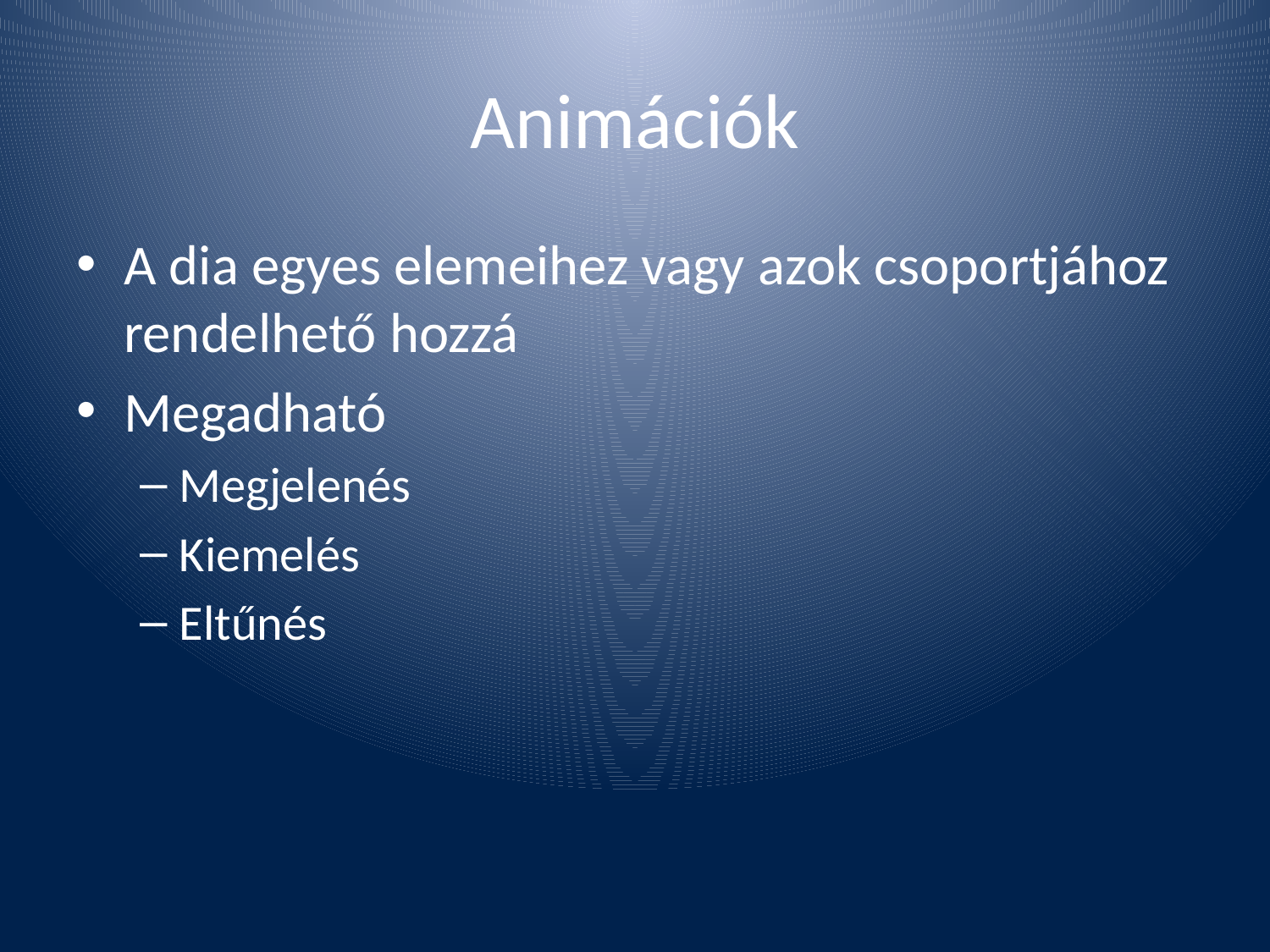

# Animációk
A dia egyes elemeihez vagy azok csoportjához rendelhető hozzá
Megadható
Megjelenés
Kiemelés
Eltűnés